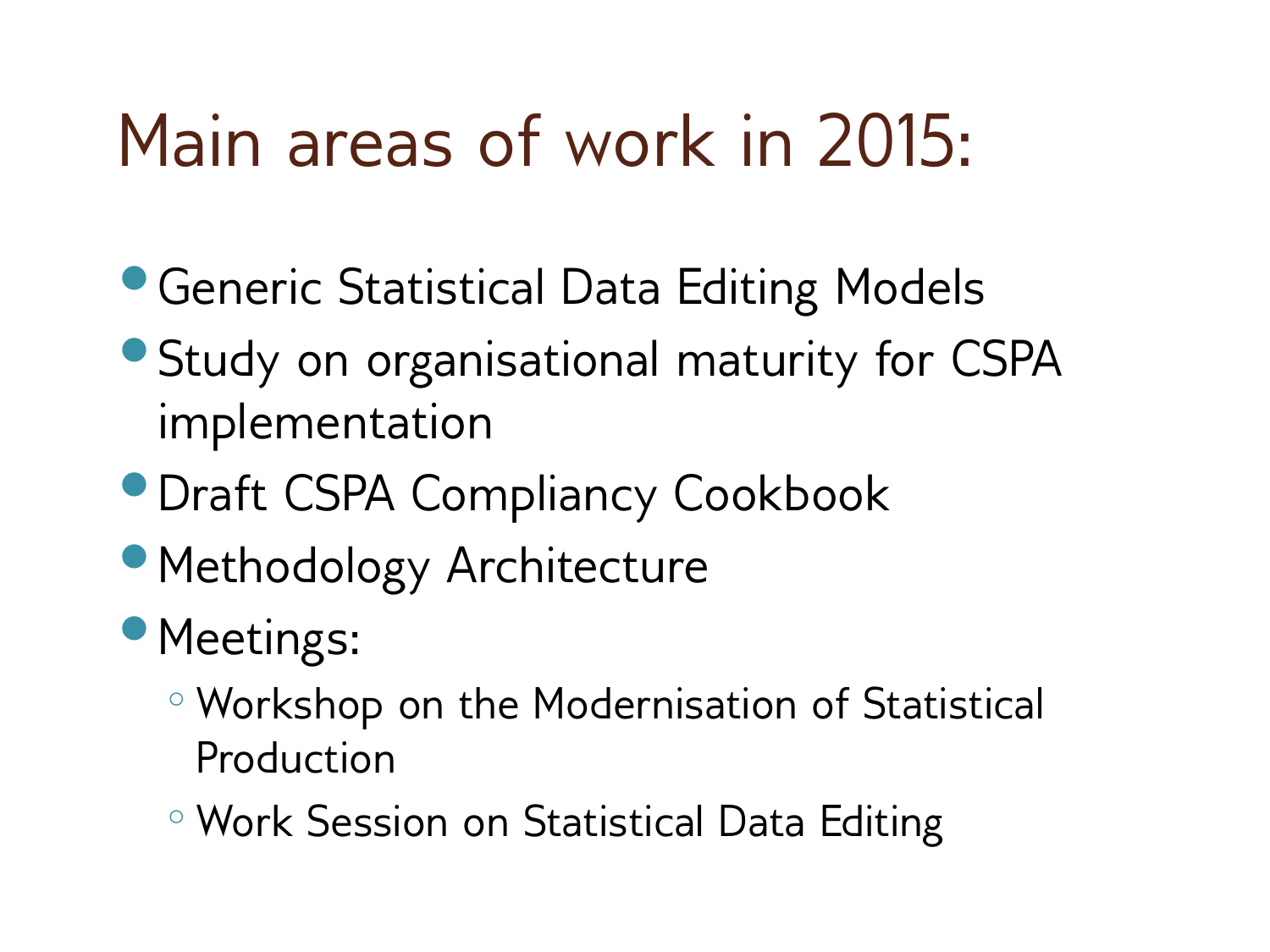

# Main areas of work in 2015:
Generic Statistical Data Editing Models
Study on organisational maturity for CSPA implementation
Draft CSPA Compliancy Cookbook
Methodology Architecture
Meetings:
Workshop on the Modernisation of Statistical Production
Work Session on Statistical Data Editing